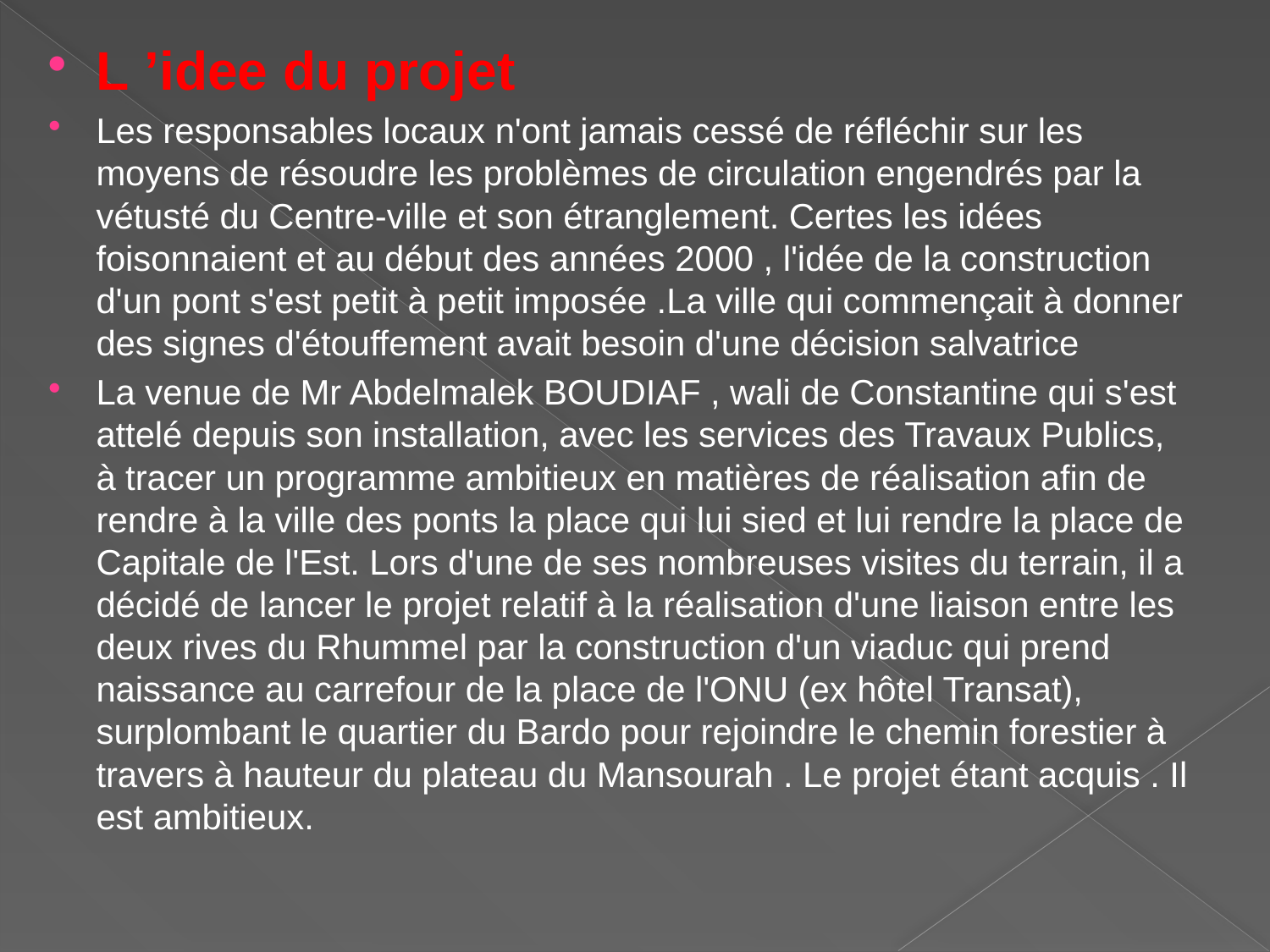

L ’idee du projet
Les responsables locaux n'ont jamais cessé de réfléchir sur les moyens de résoudre les problèmes de circulation engendrés par la vétusté du Centre-ville et son étranglement. Certes les idées foisonnaient et au début des années 2000 , l'idée de la construction d'un pont s'est petit à petit imposée .La ville qui commençait à donner des signes d'étouffement avait besoin d'une décision salvatrice
La venue de Mr Abdelmalek BOUDIAF , wali de Constantine qui s'est attelé depuis son installation, avec les services des Travaux Publics, à tracer un programme ambitieux en matières de réalisation afin de rendre à la ville des ponts la place qui lui sied et lui rendre la place de Capitale de l'Est. Lors d'une de ses nombreuses visites du terrain, il a décidé de lancer le projet relatif à la réalisation d'une liaison entre les deux rives du Rhummel par la construction d'un viaduc qui prend naissance au carrefour de la place de l'ONU (ex hôtel Transat), surplombant le quartier du Bardo pour rejoindre le chemin forestier à travers à hauteur du plateau du Mansourah . Le projet étant acquis . Il est ambitieux.